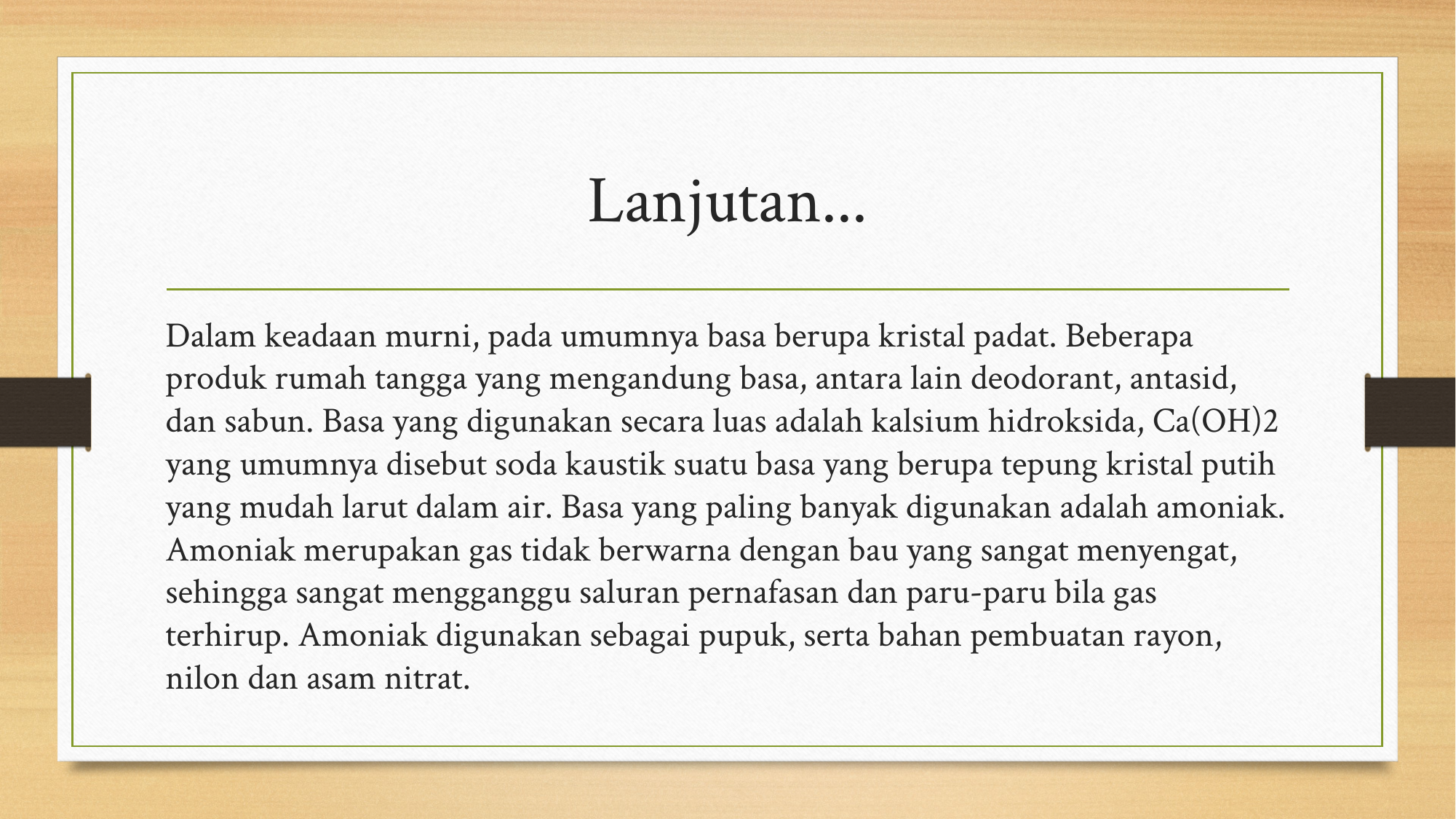

# Lanjutan...
Dalam keadaan murni, pada umumnya basa berupa kristal padat. Beberapa produk rumah tangga yang mengandung basa, antara lain deodorant, antasid, dan sabun. Basa yang digunakan secara luas adalah kalsium hidroksida, Ca(OH)2 yang umumnya disebut soda kaustik suatu basa yang berupa tepung kristal putih yang mudah larut dalam air. Basa yang paling banyak digunakan adalah amoniak. Amoniak merupakan gas tidak berwarna dengan bau yang sangat menyengat, sehingga sangat mengganggu saluran pernafasan dan paru-paru bila gas terhirup. Amoniak digunakan sebagai pupuk, serta bahan pembuatan rayon, nilon dan asam nitrat.